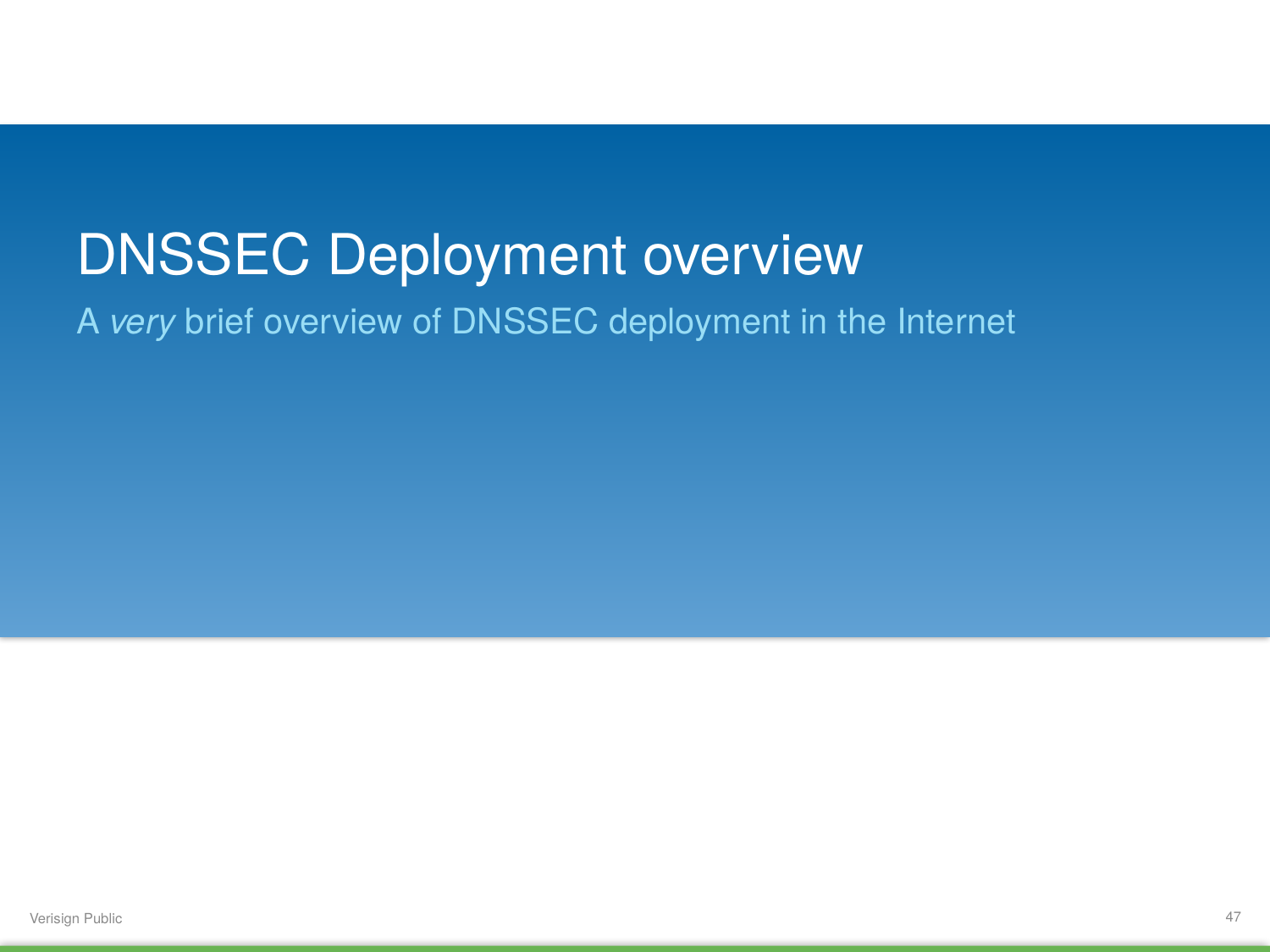

# DNSSEC Deployment overview
A very brief overview of DNSSEC deployment in the Internet
47